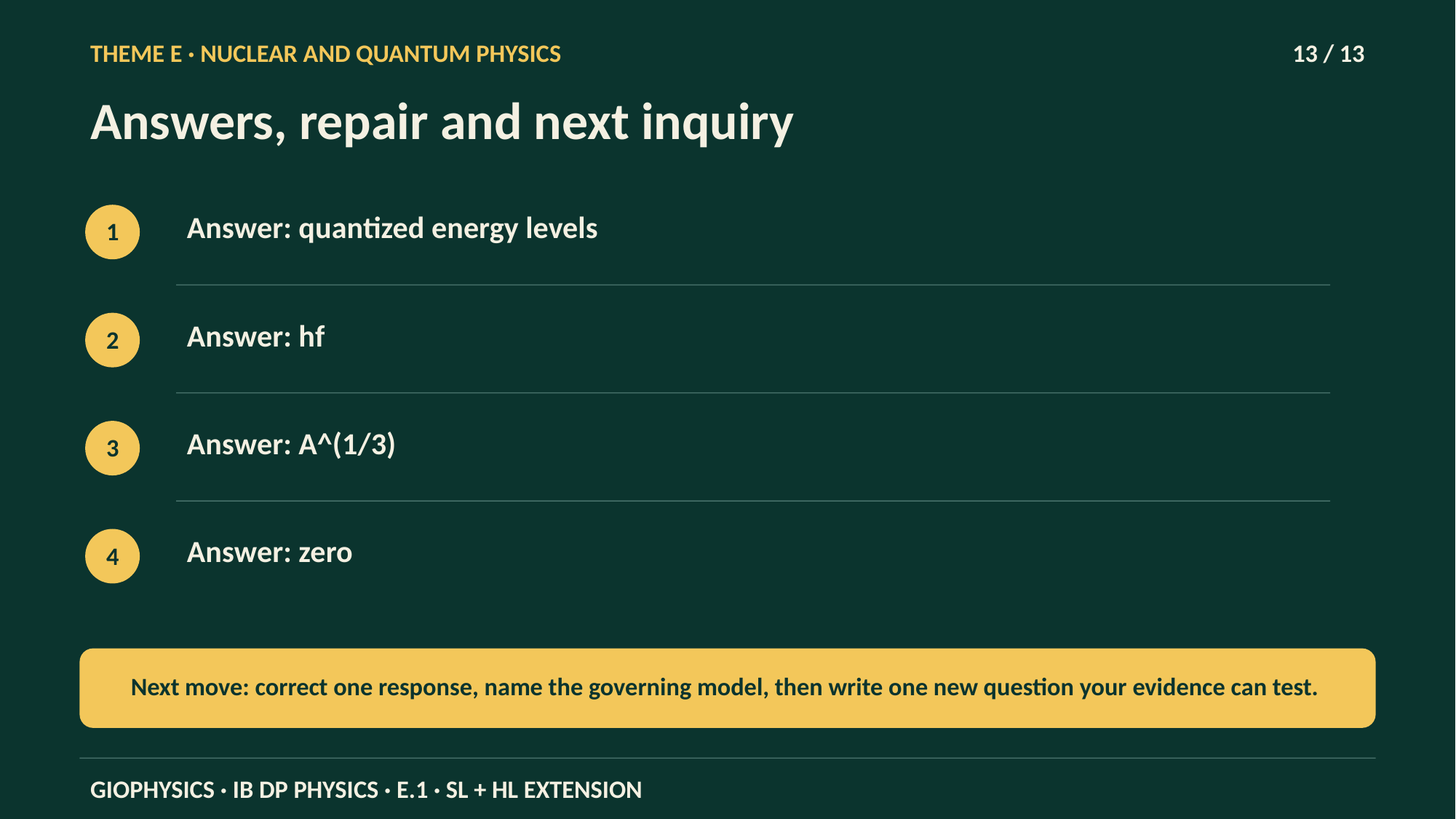

THEME E · NUCLEAR AND QUANTUM PHYSICS
13 / 13
Answers, repair and next inquiry
Answer: quantized energy levels

1

Answer: hf

2

Answer: A^(1/3)

3

Answer: zero

4

Next move: correct one response, name the governing model, then write one new question your evidence can test.

GIOPHYSICS · IB DP PHYSICS · E.1 · SL + HL EXTENSION